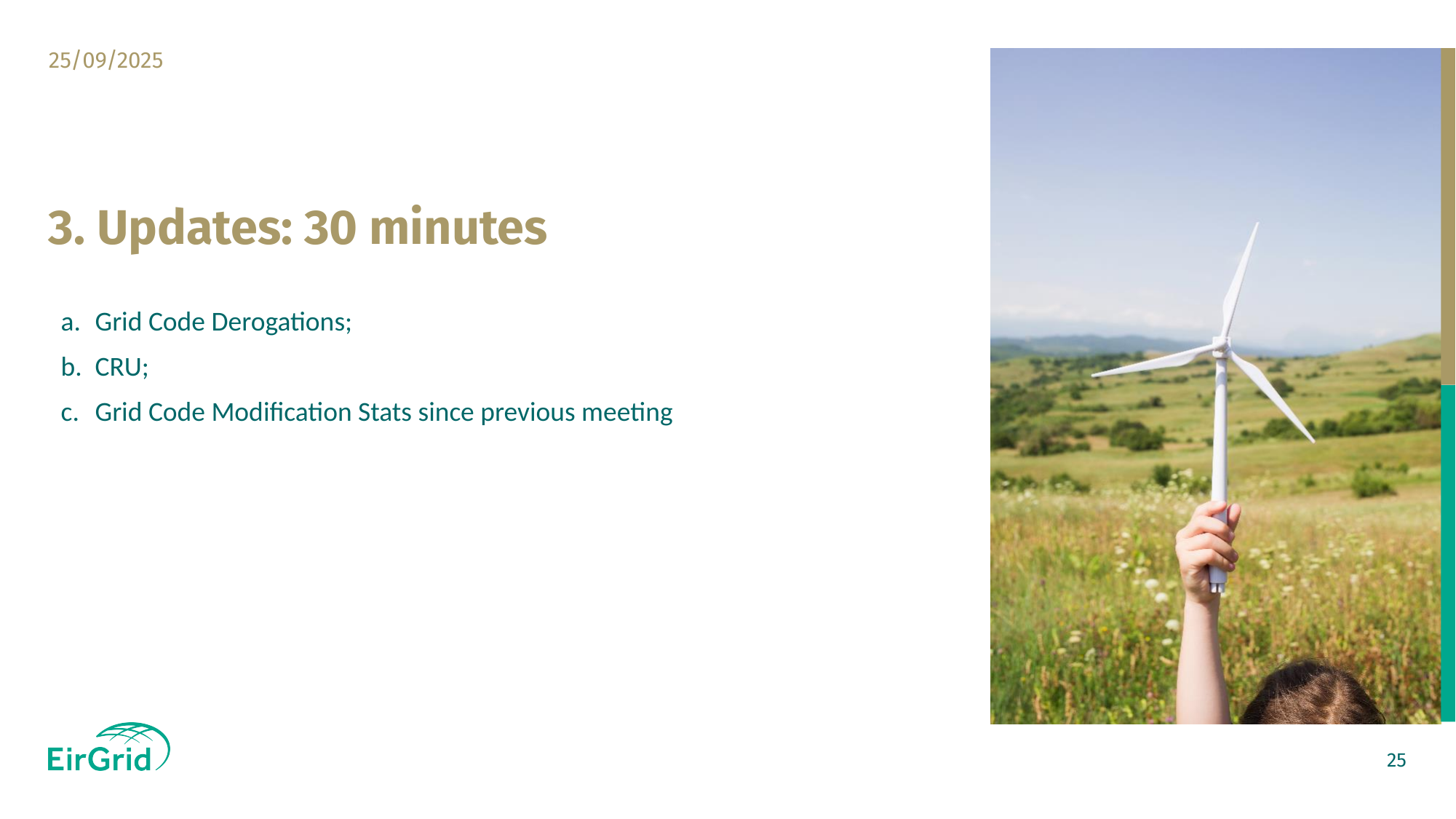

25/09/2025
# 3. Updates: 30 minutes
Grid Code Derogations;
CRU;
Grid Code Modification Stats since previous meeting
25